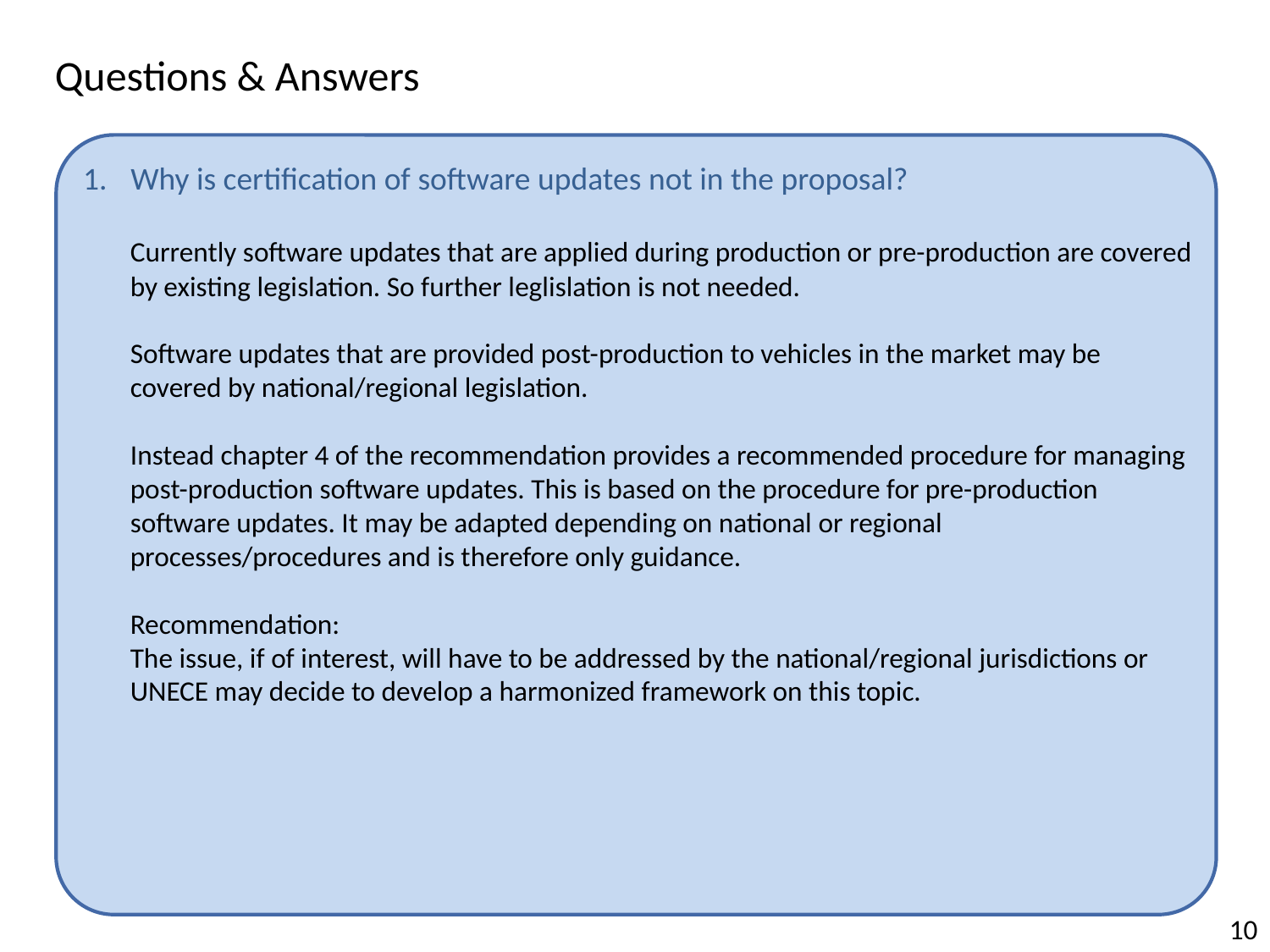

Questions & Answers
Why is certification of software updates not in the proposal?

Currently software updates that are applied during production or pre-production are covered by existing legislation. So further leglislation is not needed.

Software updates that are provided post-production to vehicles in the market may be covered by national/regional legislation.

Instead chapter 4 of the recommendation provides a recommended procedure for managing post-production software updates. This is based on the procedure for pre-production software updates. It may be adapted depending on national or regional processes/procedures and is therefore only guidance.

Recommendation:
The issue, if of interest, will have to be addressed by the national/regional jurisdictions or UNECE may decide to develop a harmonized framework on this topic.